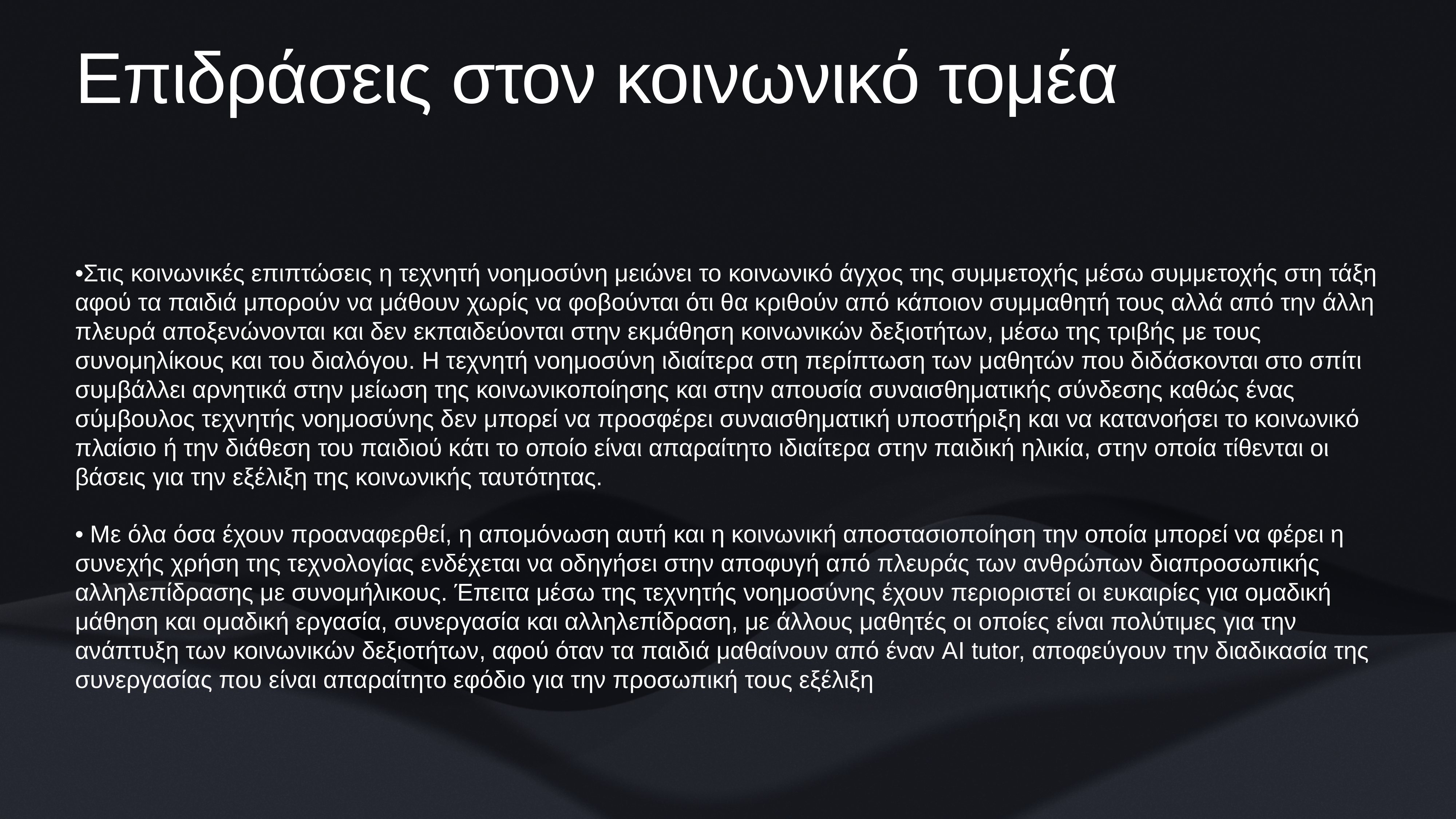

# Επιδράσεις στον κοινωνικό τομέα
•Στις κοινωνικές επιπτώσεις η τεχνητή νοημοσύνη μειώνει το κοινωνικό άγχος της συμμετοχής μέσω συμμετοχής στη τάξη αφού τα παιδιά μπορούν να μάθουν χωρίς να φοβούνται ότι θα κριθούν από κάποιον συμμαθητή τους αλλά από την άλλη πλευρά αποξενώνονται και δεν εκπαιδεύονται στην εκμάθηση κοινωνικών δεξιοτήτων, μέσω της τριβής με τους συνομηλίκους και του διαλόγου. Η τεχνητή νοημοσύνη ιδιαίτερα στη περίπτωση των μαθητών που διδάσκονται στο σπίτι συμβάλλει αρνητικά στην μείωση της κοινωνικοποίησης και στην απουσία συναισθηματικής σύνδεσης καθώς ένας σύμβουλος τεχνητής νοημοσύνης δεν μπορεί να προσφέρει συναισθηματική υποστήριξη και να κατανοήσει το κοινωνικό πλαίσιο ή την διάθεση του παιδιού κάτι το οποίο είναι απαραίτητο ιδιαίτερα στην παιδική ηλικία, στην οποία τίθενται οι βάσεις για την εξέλιξη της κοινωνικής ταυτότητας.
• Με όλα όσα έχουν προαναφερθεί, η απομόνωση αυτή και η κοινωνική αποστασιοποίηση την οποία μπορεί να φέρει η συνεχής χρήση της τεχνολογίας ενδέχεται να οδηγήσει στην αποφυγή από πλευράς των ανθρώπων διαπροσωπικής αλληλεπίδρασης με συνομήλικους. Έπειτα μέσω της τεχνητής νοημοσύνης έχουν περιοριστεί οι ευκαιρίες για ομαδική μάθηση και ομαδική εργασία, συνεργασία και αλληλεπίδραση, με άλλους μαθητές οι οποίες είναι πολύτιμες για την ανάπτυξη των κοινωνικών δεξιοτήτων, αφού όταν τα παιδιά μαθαίνουν από έναν AI tutor, αποφεύγουν την διαδικασία της συνεργασίας που είναι απαραίτητο εφόδιο για την προσωπική τους εξέλιξη